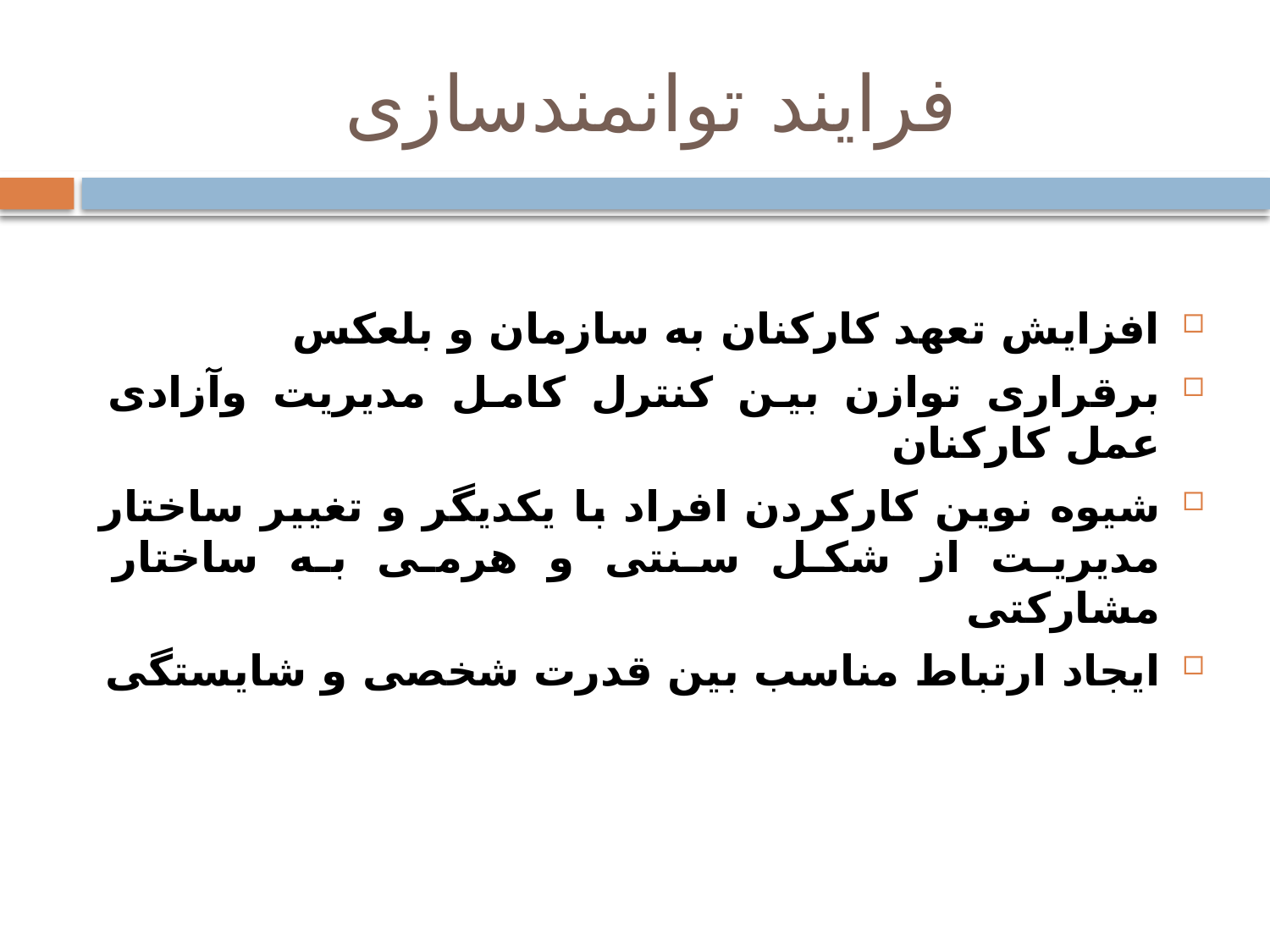

# فرایند توانمندسازی

افزایش تعهد کارکنان به سازمان و بلعکس
برقراری توازن بین کنترل کامل مدیریت وآزادی عمل کارکنان
شیوه نوین کارکردن افراد با یکدیگر و تغییر ساختار مدیریت از شکل سنتی و هرمی به ساختار مشارکتی
ایجاد ارتباط مناسب بین قدرت شخصی و شایستگی